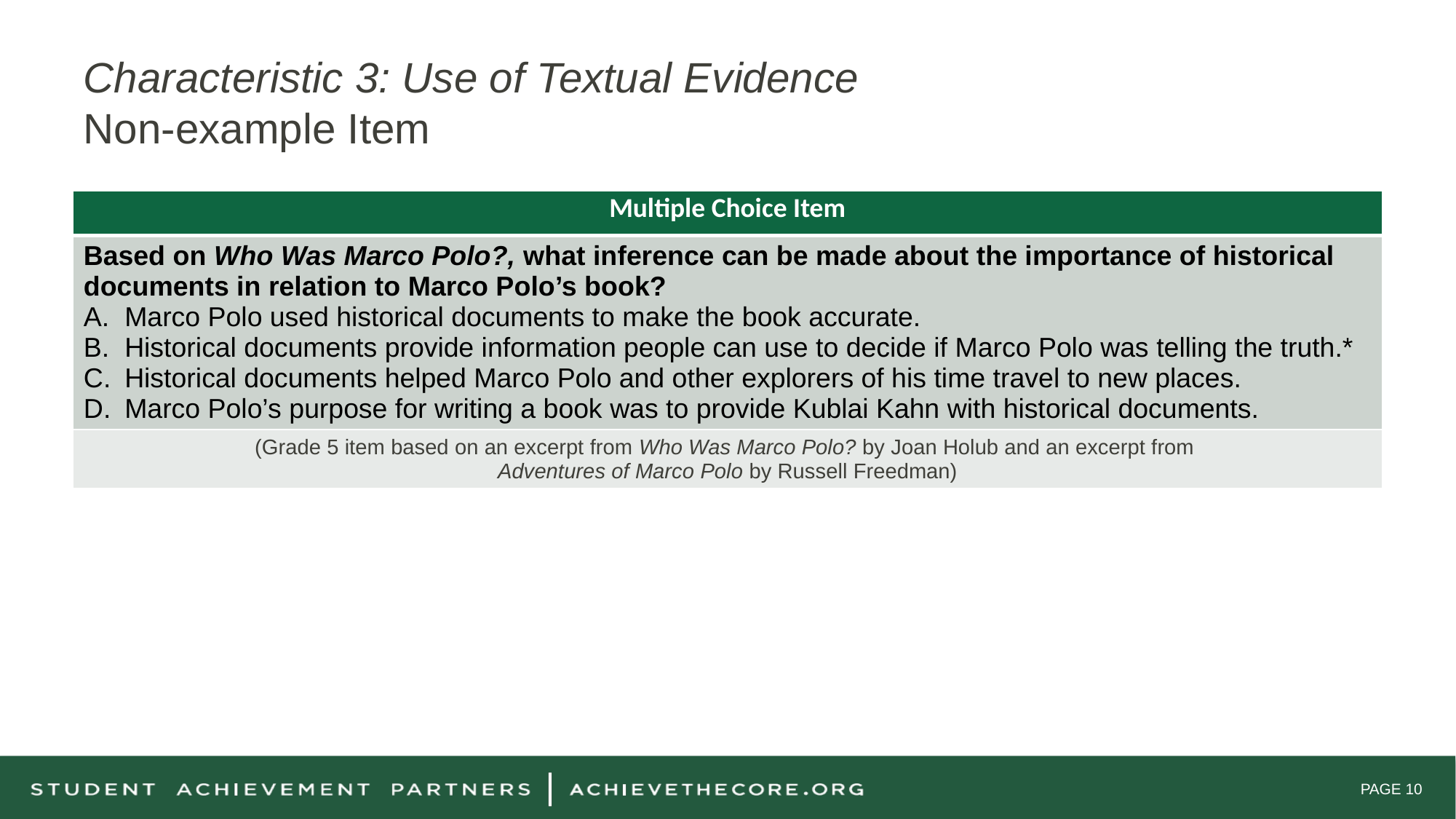

# Characteristic 3: Use of Textual Evidence Non-example Item
| Multiple Choice Item |
| --- |
| Based on Who Was Marco Polo?, what inference can be made about the importance of historical documents in relation to Marco Polo’s book? Marco Polo used historical documents to make the book accurate. Historical documents provide information people can use to decide if Marco Polo was telling the truth.\* Historical documents helped Marco Polo and other explorers of his time travel to new places. Marco Polo’s purpose for writing a book was to provide Kublai Kahn with historical documents. |
| (Grade 5 item based on an excerpt from Who Was Marco Polo? by Joan Holub and an excerpt from Adventures of Marco Polo by Russell Freedman) |